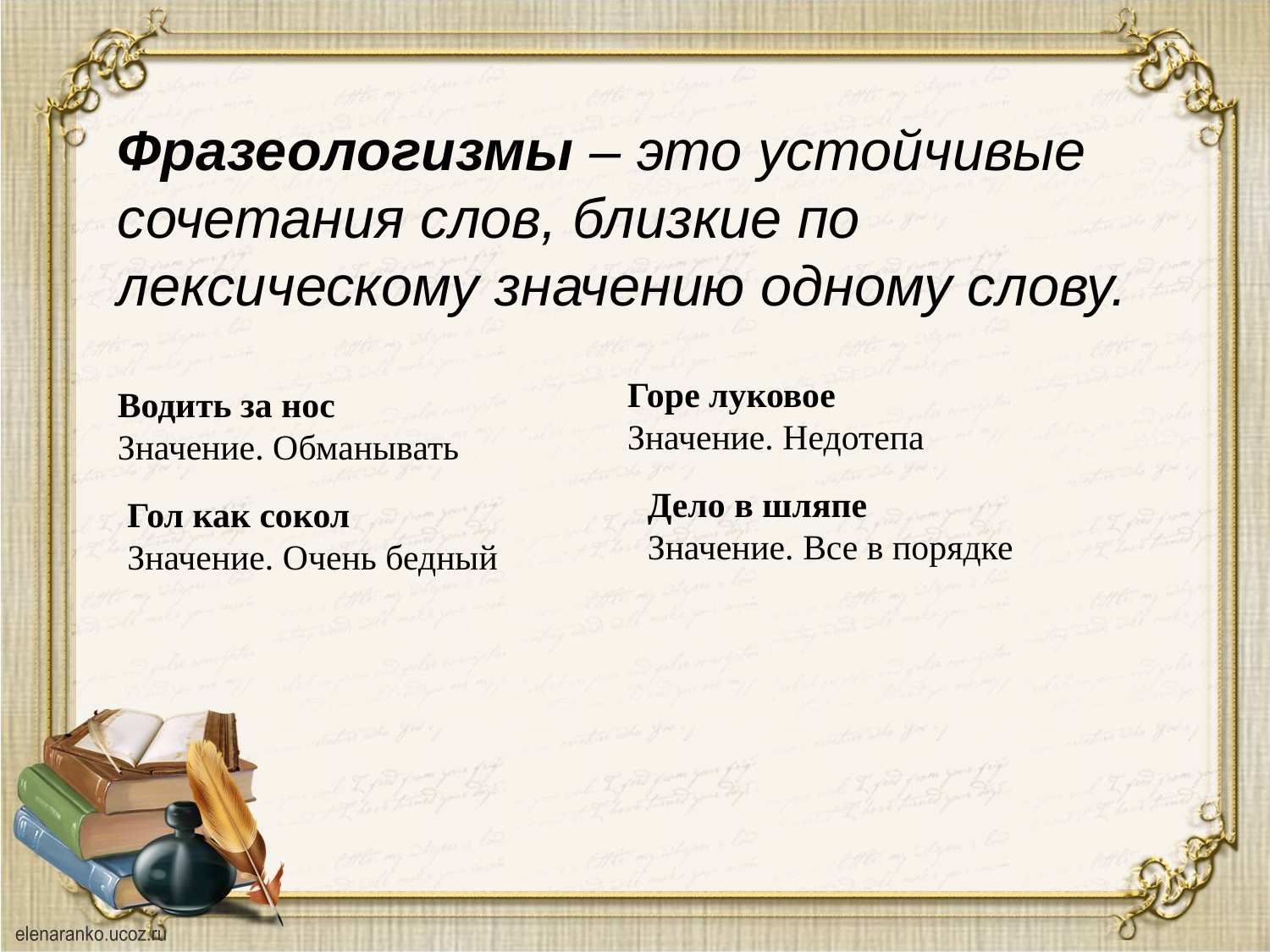

Фразеологизмы – это устойчивые сочетания слов, близкие по лексическому значению одному слову.

Горе луковое
Значение. Недотепа
Водить за нос
Значение. Обманывать

Дело в шляпе
Значение. Все в порядке
Гол как сокол
Значение. Очень бедный